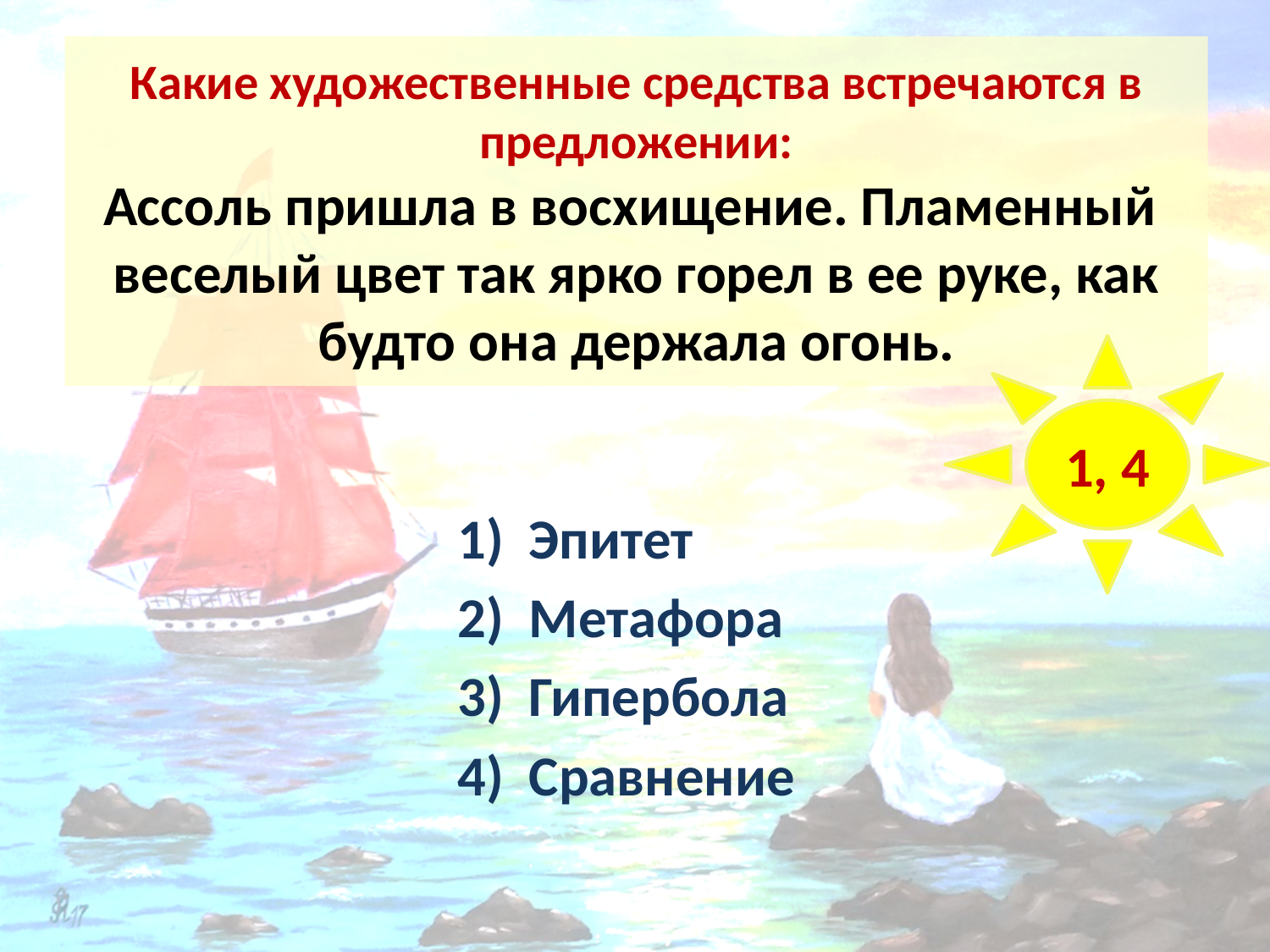

# Какие художественные средства встречаются в предложении: Ассоль пришла в восхищение. Пламенный веселый цвет так ярко горел в ее руке, как будто она держала огонь.
1, 4
Эпитет
Метафора
Гипербола
Сравнение